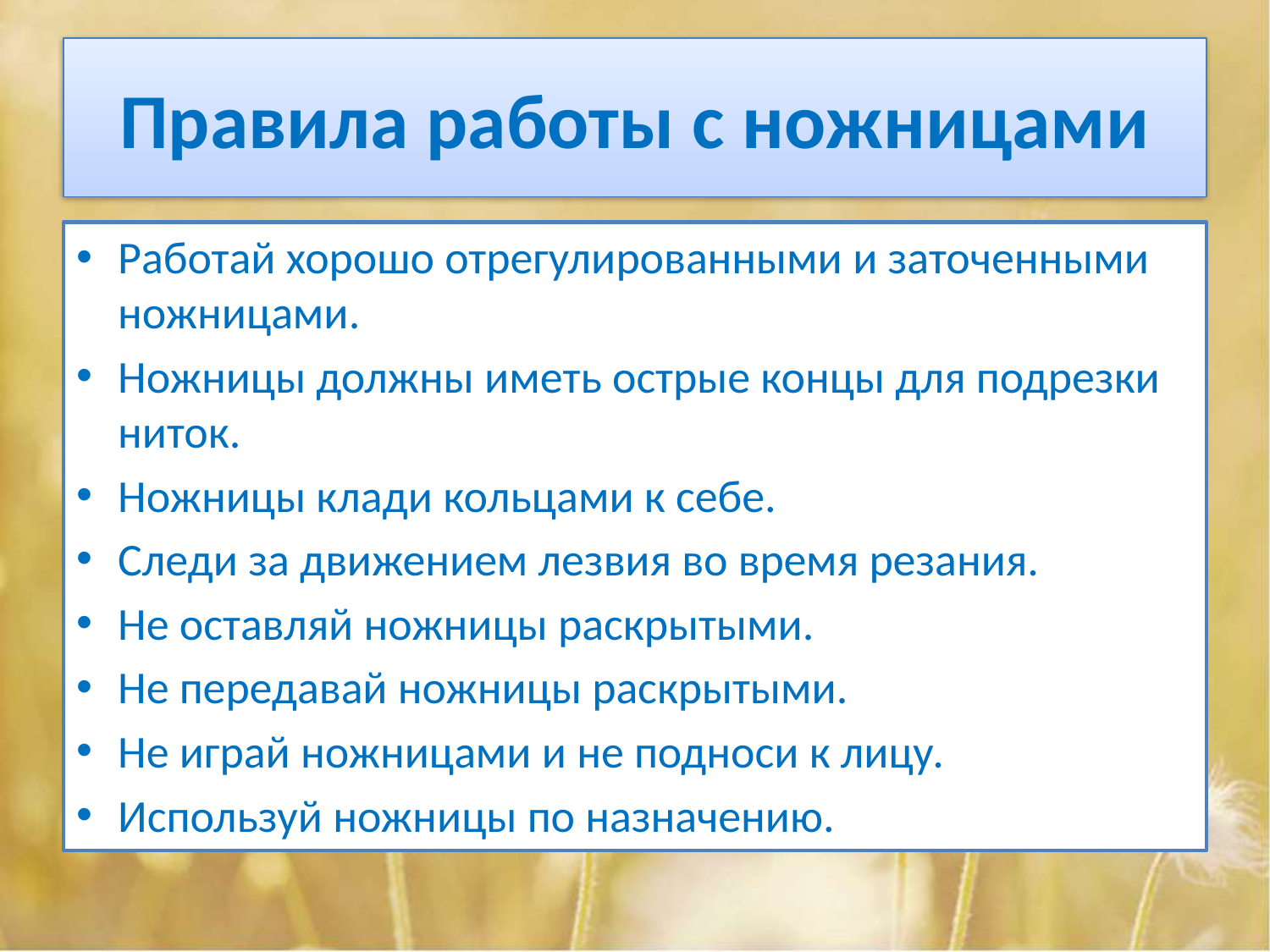

# Правила работы с ножницами
Работай хорошо отрегулированными и заточенными ножницами.
Ножницы должны иметь острые концы для подрезки ниток.
Ножницы клади кольцами к себе.
Следи за движением лезвия во время резания.
Не оставляй ножницы раскрытыми.
Не передавай ножницы раскрытыми.
Не играй ножницами и не подноси к лицу.
Используй ножницы по назначению.